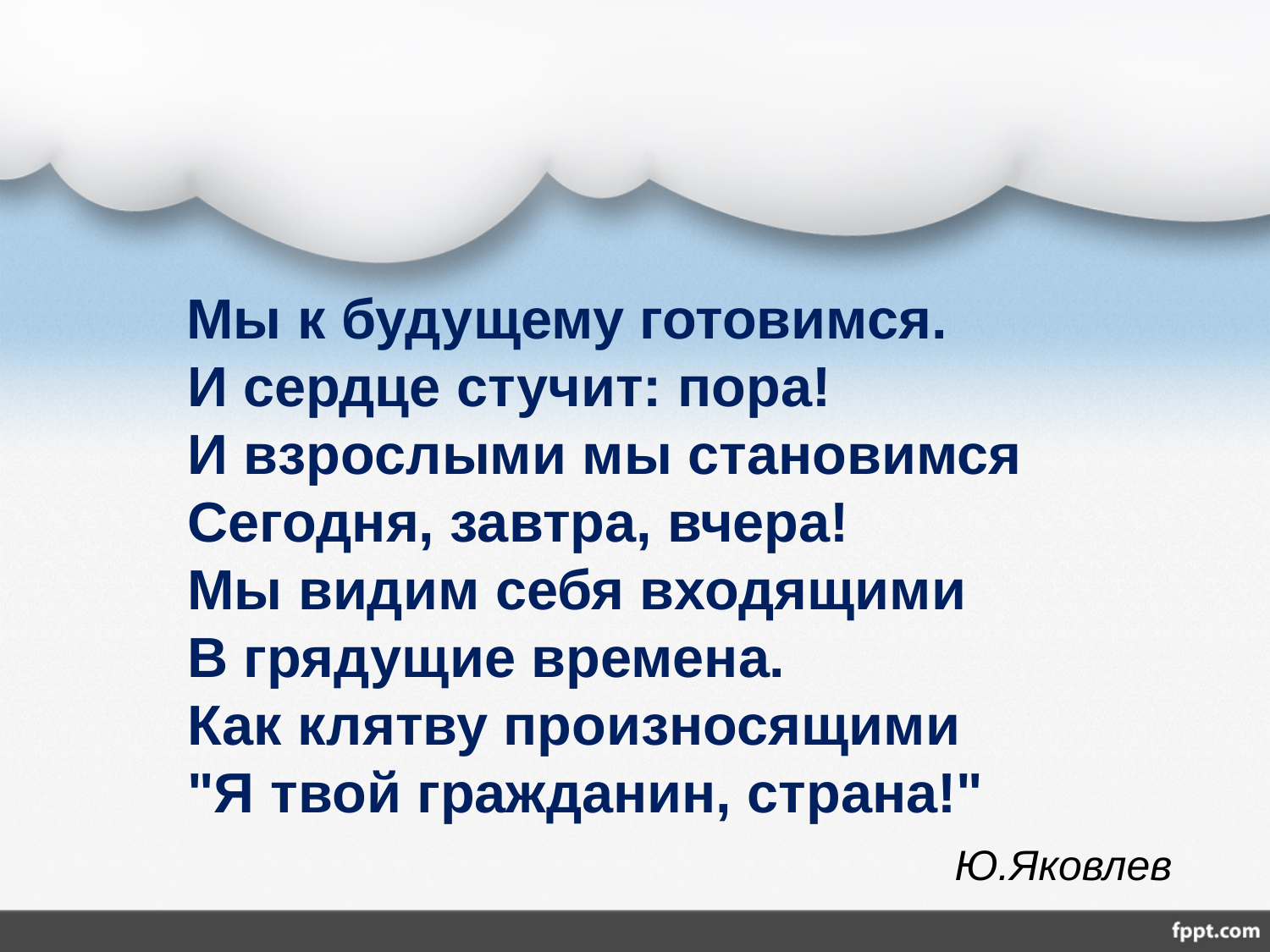

Мы к будущему готовимся.
И сердце стучит: пора!
И взрослыми мы становимся
Сегодня, завтра, вчера!
Мы видим себя входящими
В грядущие времена.
Как клятву произносящими
"Я твой гражданин, страна!"
                                                 Ю.Яковлев